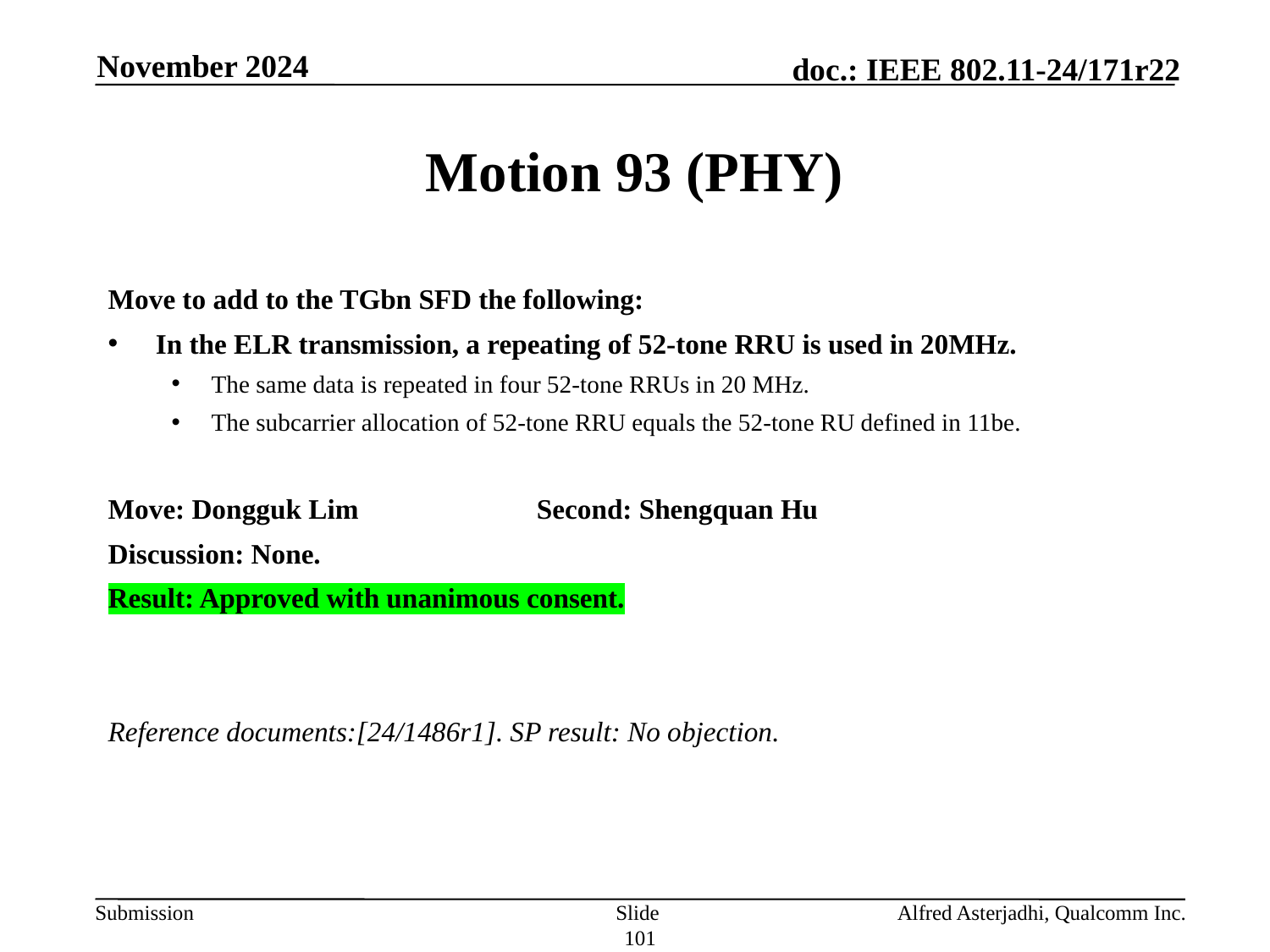

November 2024
# Motion 93 (PHY)
Move to add to the TGbn SFD the following:
In the ELR transmission, a repeating of 52-tone RRU is used in 20MHz.
The same data is repeated in four 52-tone RRUs in 20 MHz.
The subcarrier allocation of 52-tone RRU equals the 52-tone RU defined in 11be.

Move: Dongguk Lim 		Second: Shengquan Hu
Discussion: None.
Result: Approved with unanimous consent.

Reference documents:[24/1486r1]. SP result: No objection.

Slide 101
Alfred Asterjadhi, Qualcomm Inc.